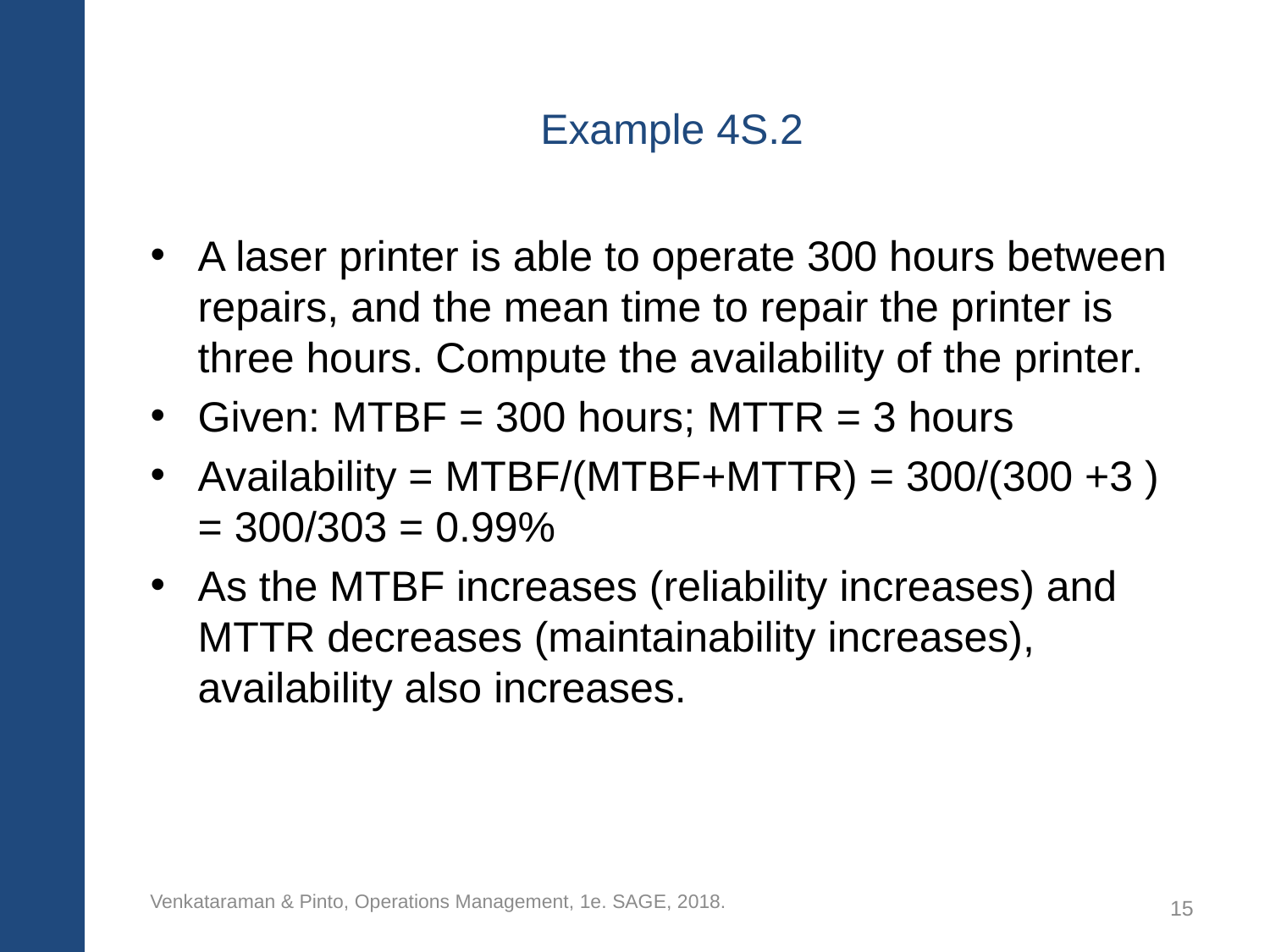

# Example 4S.2
A laser printer is able to operate 300 hours between repairs, and the mean time to repair the printer is three hours. Compute the availability of the printer.
Given: MTBF = 300 hours; MTTR = 3 hours
Availability = MTBF/(MTBF+MTTR) = 300/(300 +3 ) = 300/303 = 0.99%
As the MTBF increases (reliability increases) and MTTR decreases (maintainability increases), availability also increases.
Venkataraman & Pinto, Operations Management, 1e. SAGE, 2018.
15